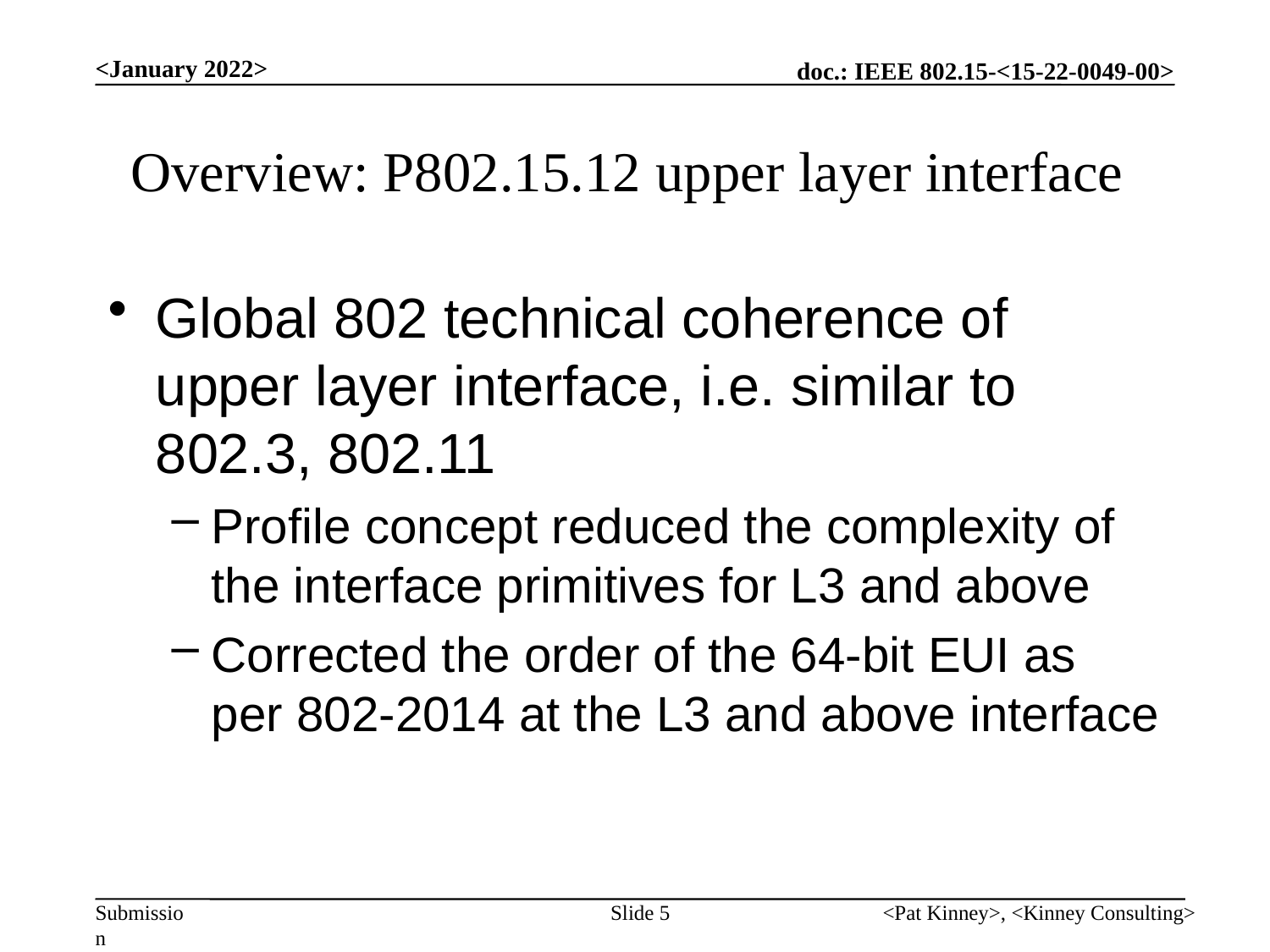

<January 2022>
# Overview: P802.15.12 upper layer interface
Global 802 technical coherence of upper layer interface, i.e. similar to 802.3, 802.11
Profile concept reduced the complexity of the interface primitives for L3 and above
Corrected the order of the 64-bit EUI as per 802-2014 at the L3 and above interface

Slide 5
<Pat Kinney>, <Kinney Consulting>